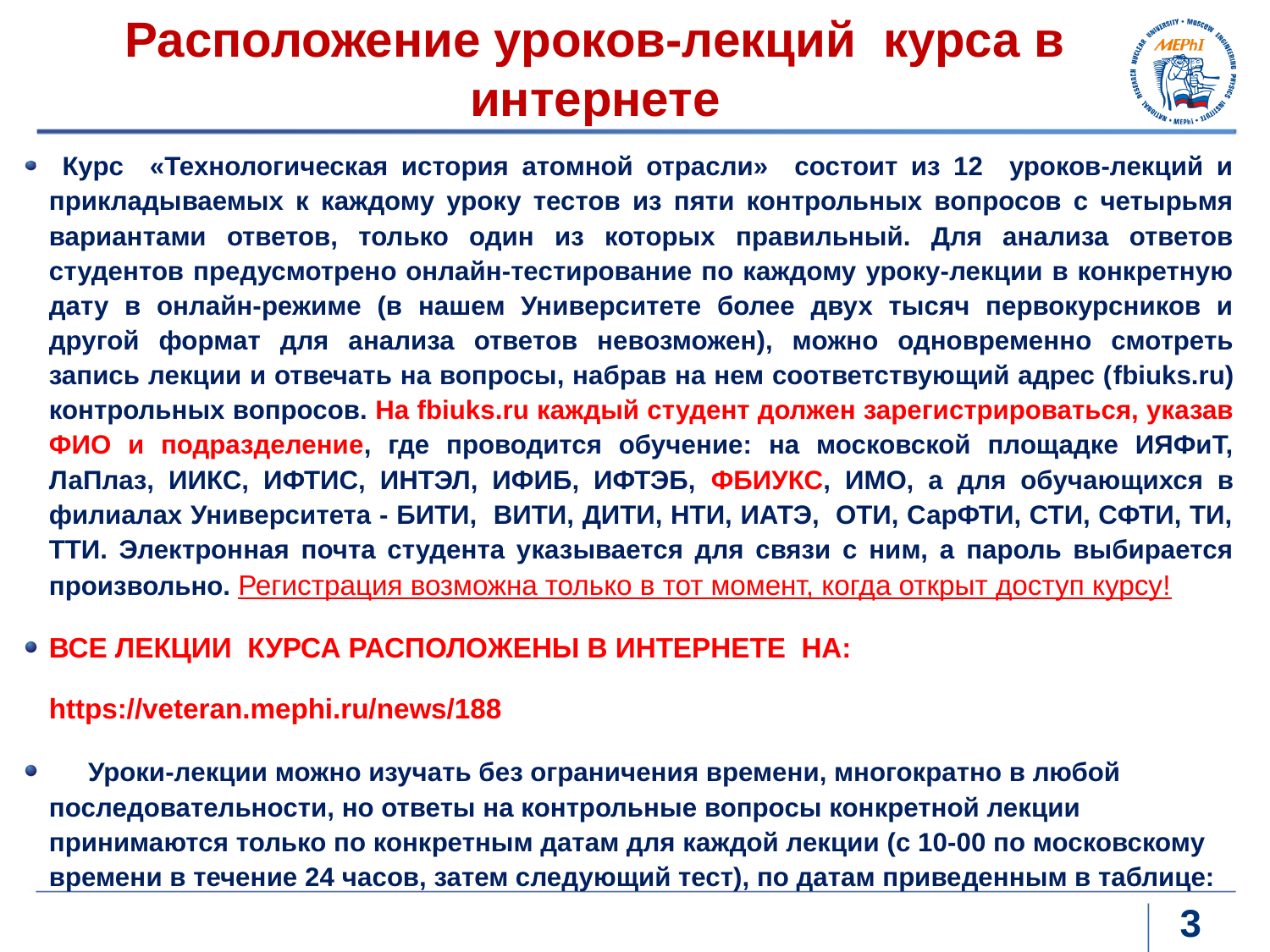

# Расположение уроков-лекций  курса в интернете
 Курс  «Технологическая история атомной отрасли»  состоит из 12  уроков-лекций и прикладываемых к каждому уроку тестов из пяти контрольных вопросов с четырьмя вариантами ответов, только один из которых правильный. Для анализа ответов студентов предусмотрено онлайн-тестирование по каждому уроку-лекции в конкретную дату в онлайн-режиме (в нашем Университете более двух тысяч первокурсников и другой формат для анализа ответов невозможен), можно одновременно смотреть запись лекции и отвечать на вопросы, набрав на нем соответствующий адрес (fbiuks.ru) контрольных вопросов. На fbiuks.ru каждый студент должен зарегистрироваться, указав ФИО и подразделение, где проводится обучение: на московской площадке ИЯФиТ, ЛаПлаз, ИИКС, ИФТИС, ИНТЭЛ, ИФИБ, ИФТЭБ, ФБИУКС, ИМО, а для обучающихся в филиалах Университета - БИТИ,  ВИТИ, ДИТИ, НТИ, ИАТЭ,  ОТИ, СарФТИ, СТИ, СФТИ, ТИ, ТТИ. Электронная почта студента указывается для связи с ним, а пароль выбирается произвольно. Регистрация возможна только в тот момент, когда открыт доступ курсу!
ВСЕ ЛЕКЦИИ  КУРСА РАСПОЛОЖЕНЫ В ИНТЕРНЕТЕ  НА: https://veteran.mephi.ru/news/188
     Уроки-лекции можно изучать без ограничения времени, многократно в любой последовательности, но ответы на контрольные вопросы конкретной лекции принимаются только по конкретным датам для каждой лекции (с 10-00 по московскому времени в течение 24 часов, затем следующий тест), по датам приведенным в таблице:
3